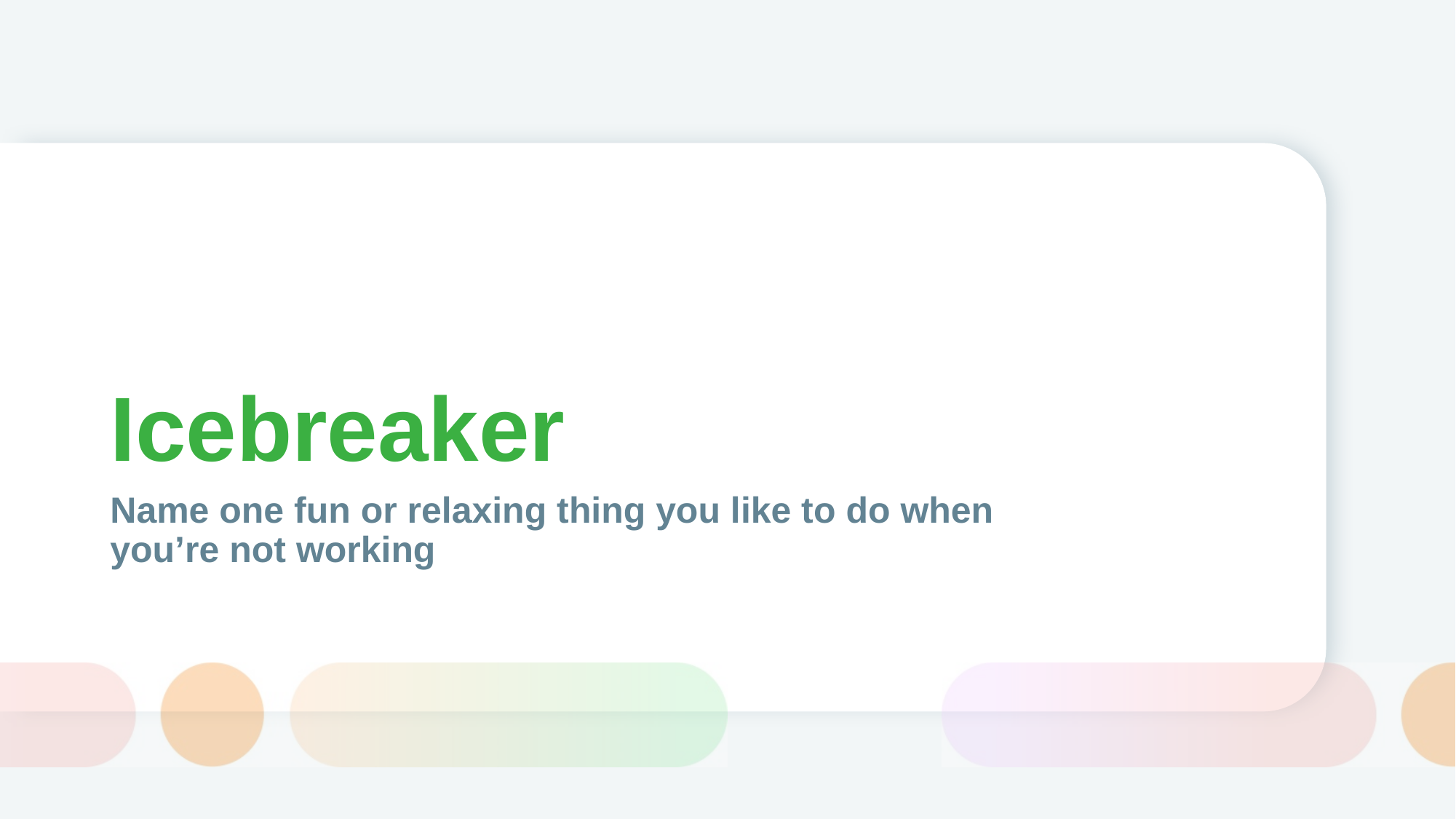

# Icebreaker
Name one fun or relaxing thing you like to do when you’re not working